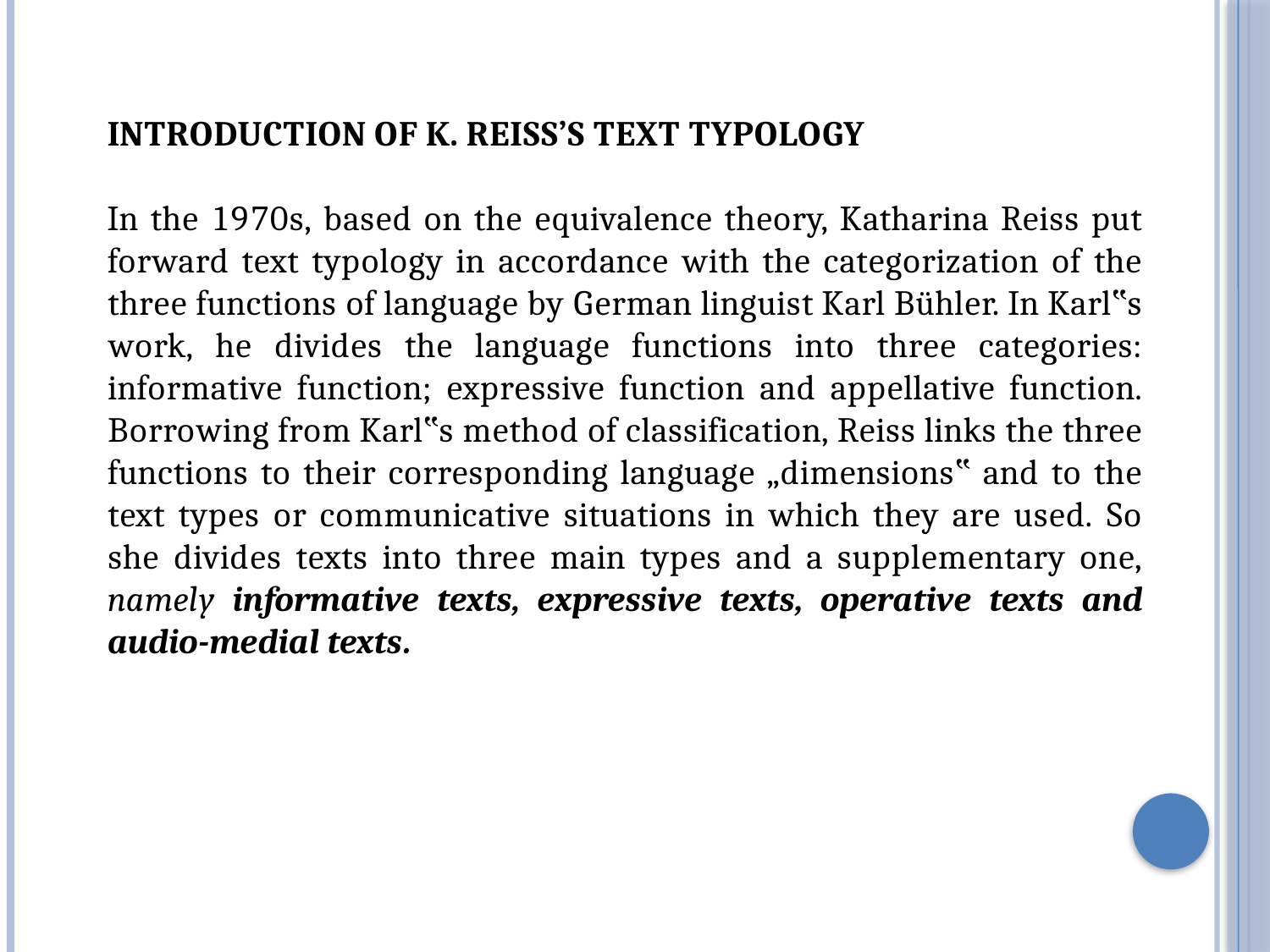

INTRODUCTION OF K. REISS’S TEXT TYPOLOGY

In the 1970s, based on the equivalence theory, Katharina Reiss put forward text typology in accordance with the categorization of the three functions of language by German linguist Karl Bühler. In Karl‟s work, he divides the language functions into three categories: informative function; expressive function and appellative function. Borrowing from Karl‟s method of classification, Reiss links the three functions to their corresponding language „dimensions‟ and to the text types or communicative situations in which they are used. So she divides texts into three main types and a supplementary one, namely informative texts, expressive texts, operative texts and audio-medial texts.